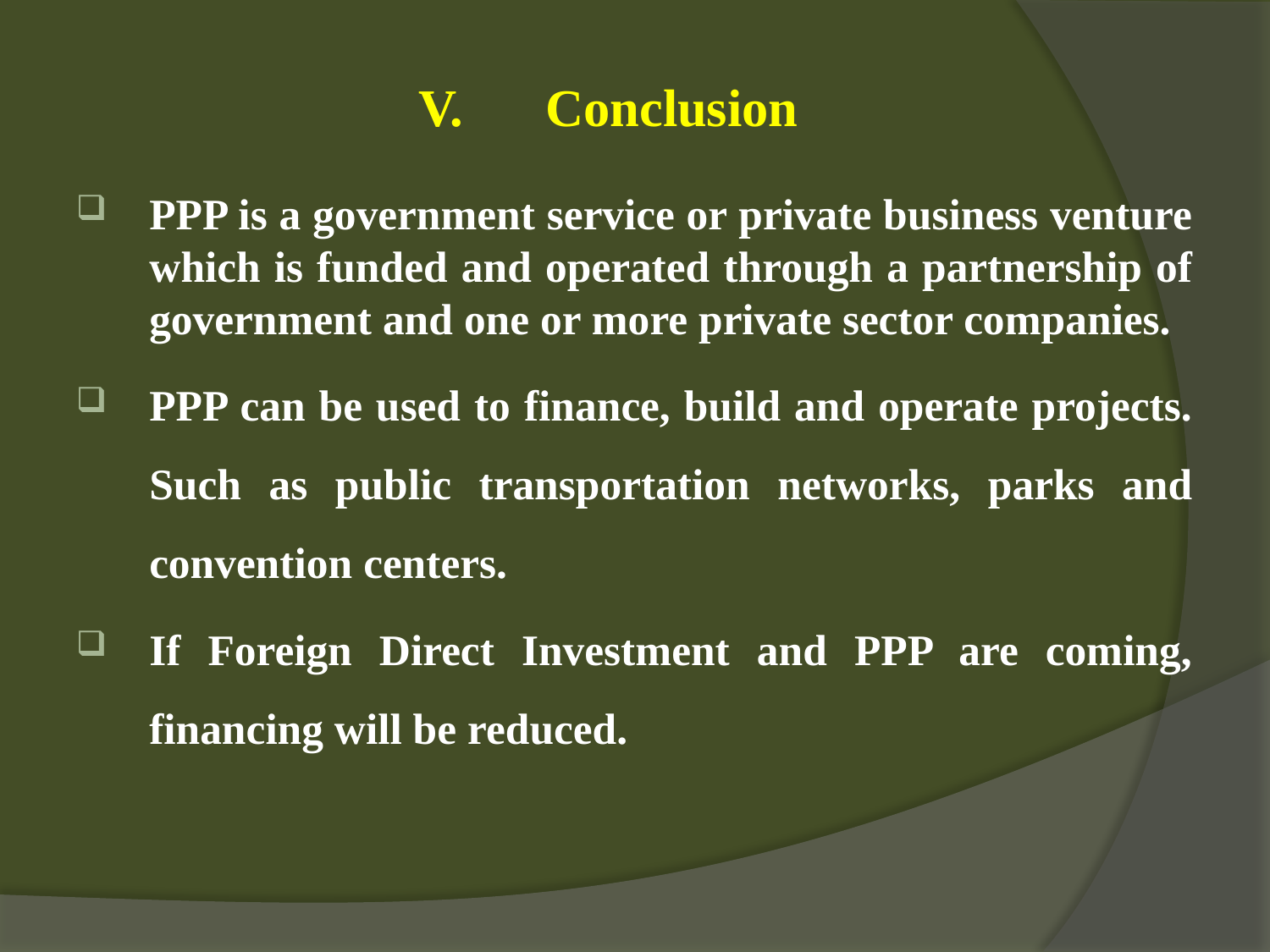

# V.	Conclusion
PPP is a government service or private business venture which is funded and operated through a partnership of government and one or more private sector companies.
PPP can be used to finance, build and operate projects. Such as public transportation networks, parks and convention centers.
If Foreign Direct Investment and PPP are coming, financing will be reduced.